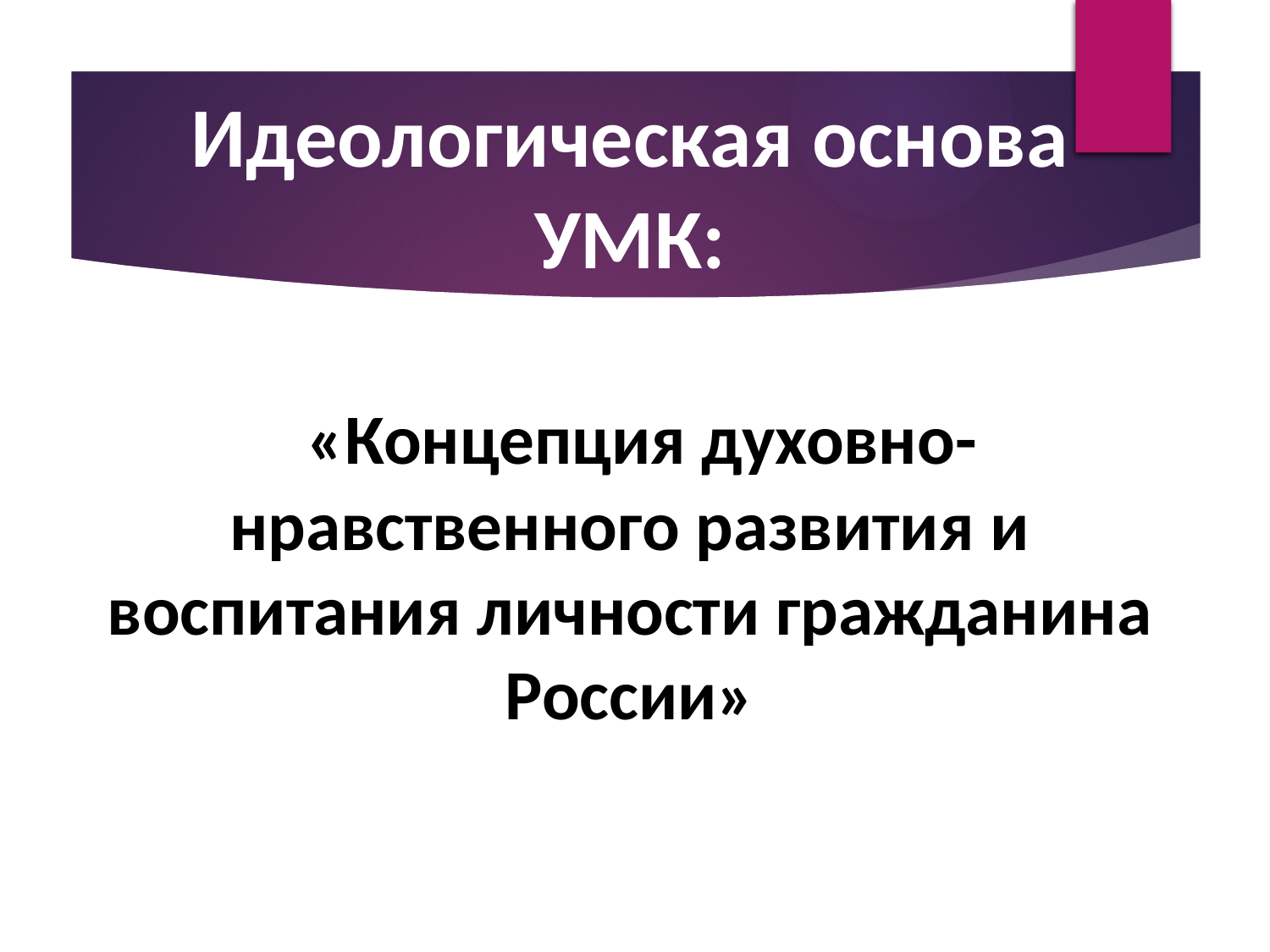

Идеологическая основа УМК:

  «Концепция духовно- нравственного развития и воспитания личности гражданина России»